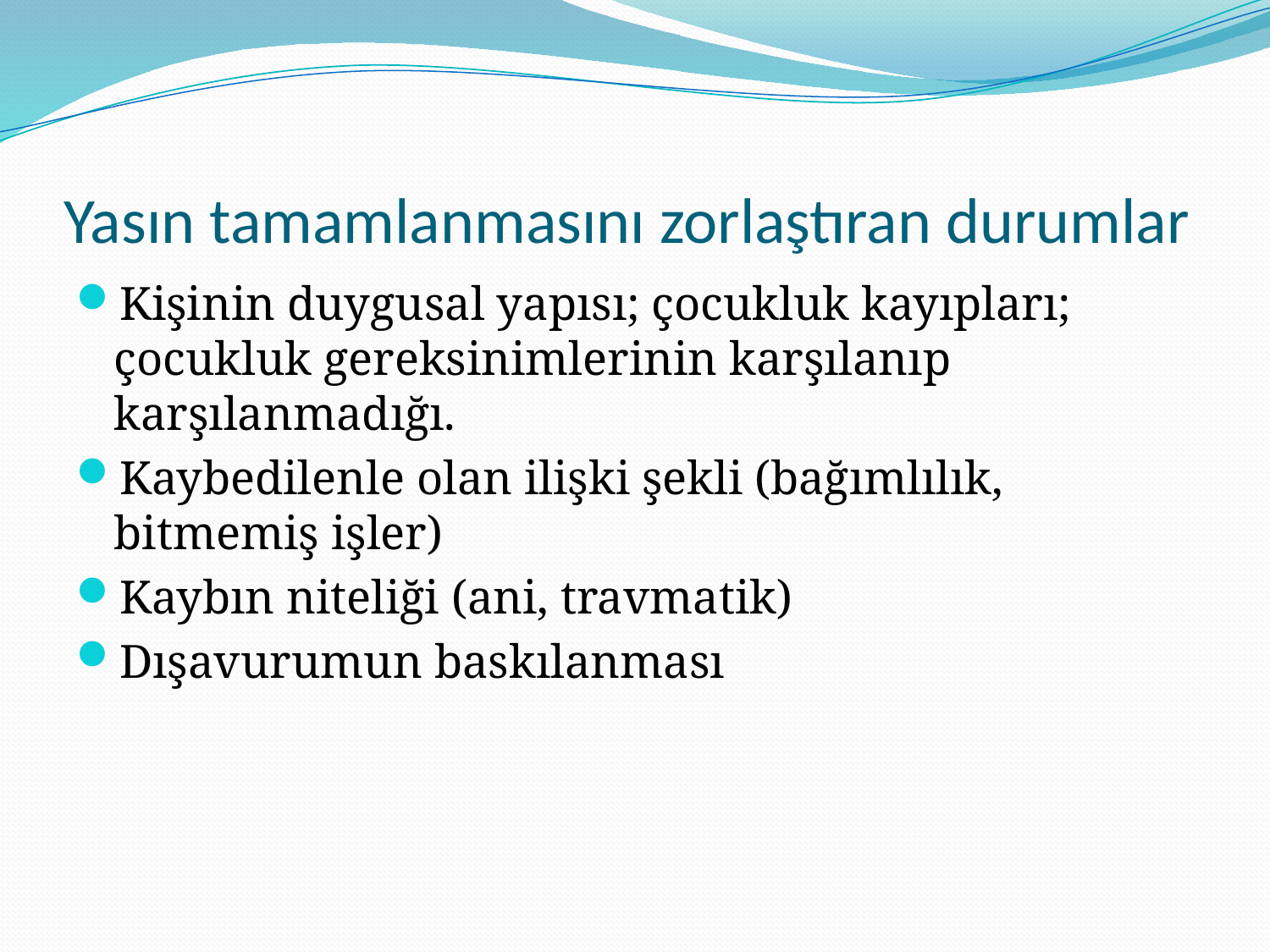

# Yasın tamamlanmasını zorlaştıran durumlar
Kişinin duygusal yapısı; çocukluk kayıpları; çocukluk gereksinimlerinin karşılanıp karşılanmadığı.
Kaybedilenle olan ilişki şekli (bağımlılık, bitmemiş işler)
Kaybın niteliği (ani, travmatik)
Dışavurumun baskılanması